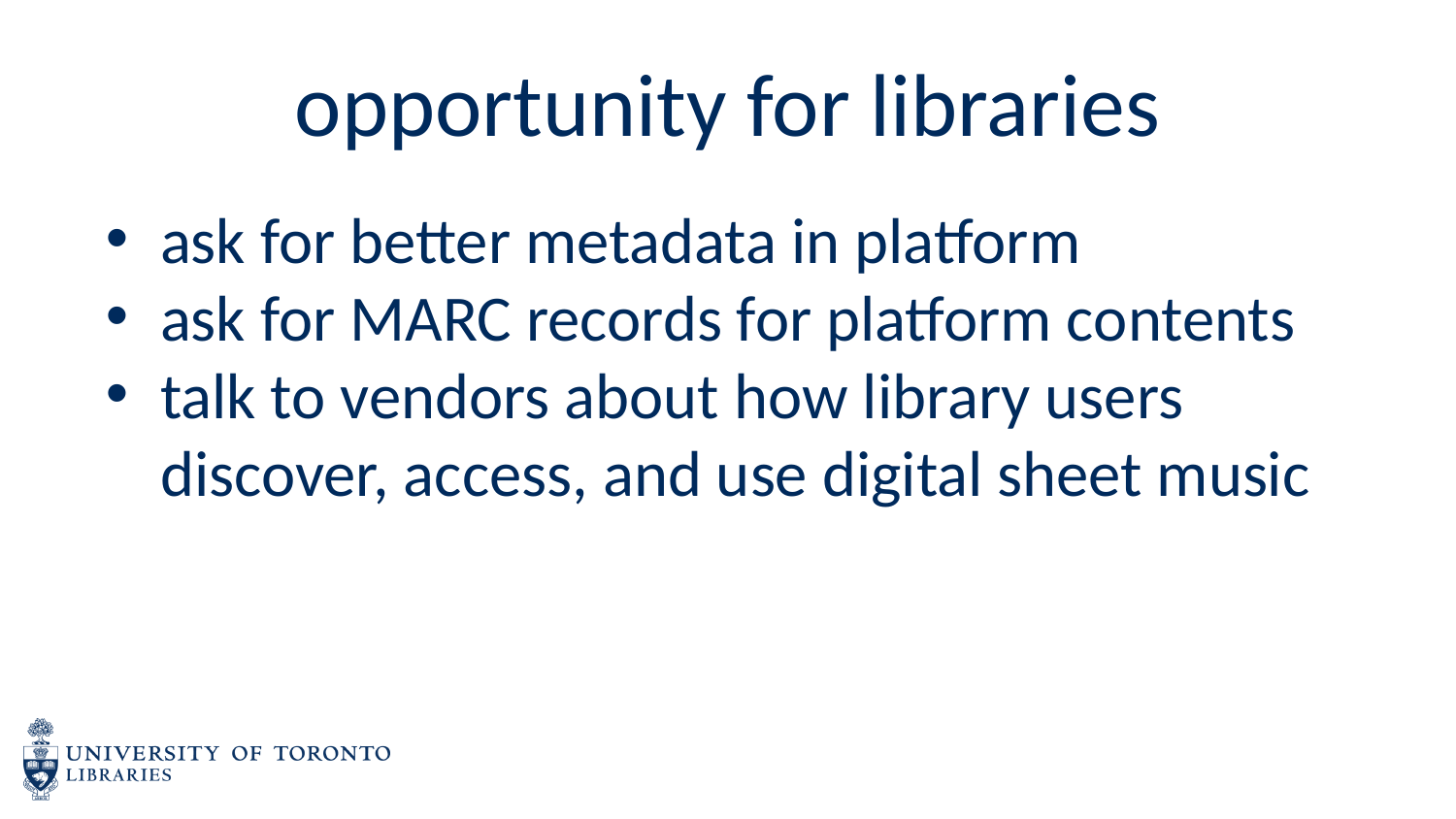

# opportunity for libraries
ask for better metadata in platform
ask for MARC records for platform contents
talk to vendors about how library users discover, access, and use digital sheet music